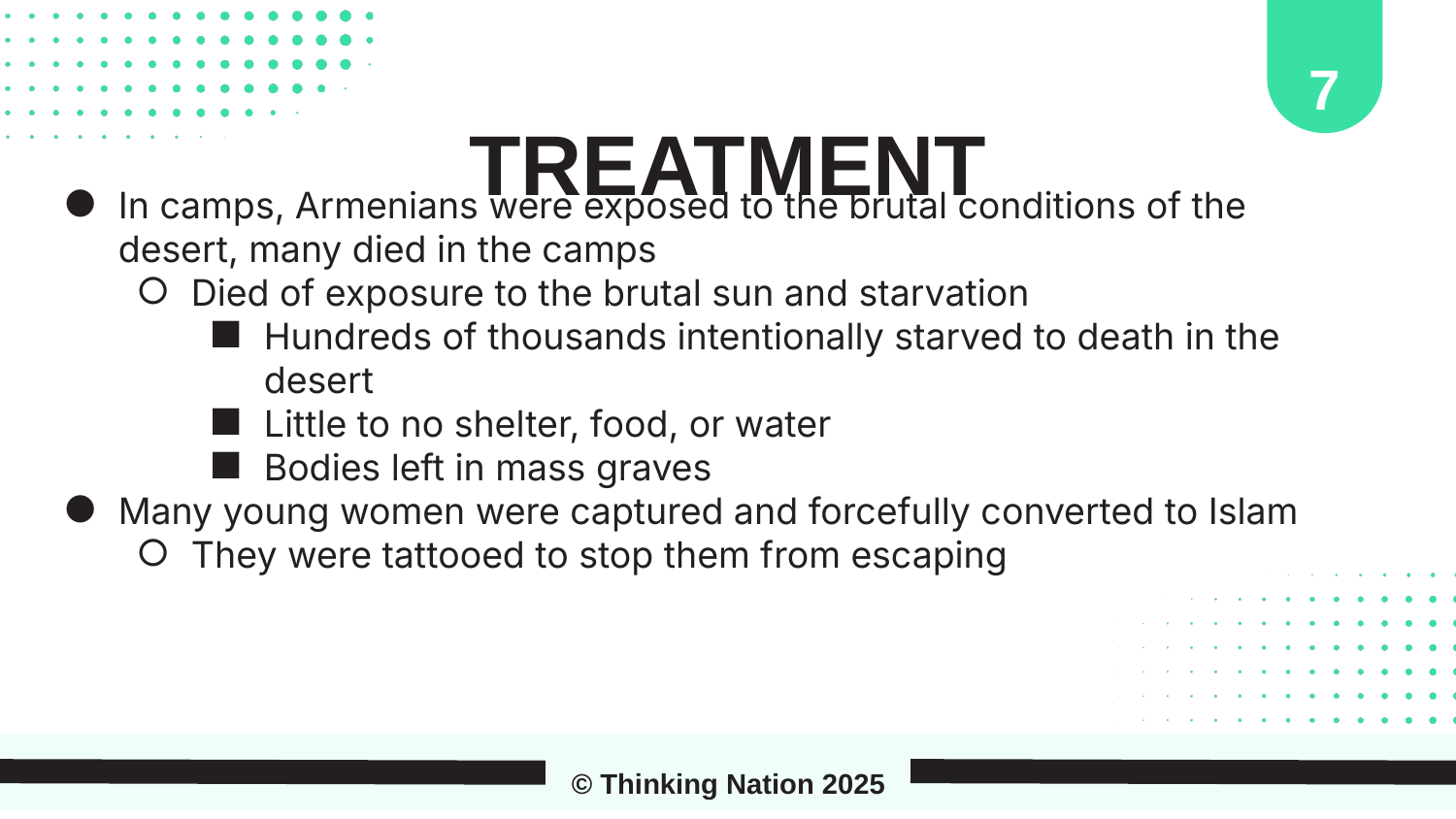

7
TREATMENT
In camps, Armenians were exposed to the brutal conditions of the desert, many died in the camps
Died of exposure to the brutal sun and starvation
Hundreds of thousands intentionally starved to death in the desert
Little to no shelter, food, or water
Bodies left in mass graves
Many young women were captured and forcefully converted to Islam
They were tattooed to stop them from escaping

© Thinking Nation 2025